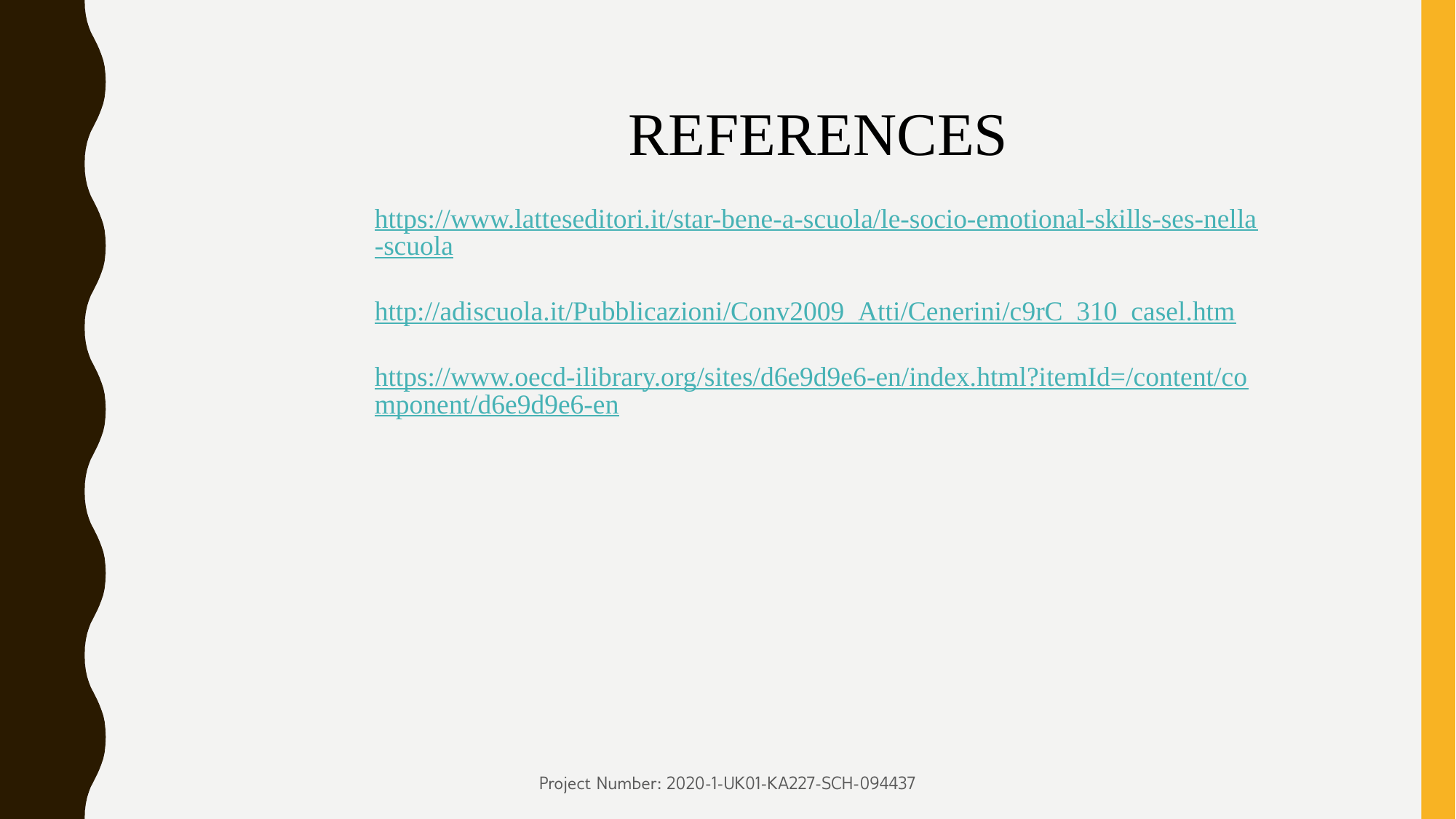

REFERENCES

https://www.latteseditori.it/star-bene-a-scuola/le-socio-emotional-skills-ses-nella-scuola

http://adiscuola.it/Pubblicazioni/Conv2009_Atti/Cenerini/c9rC_310_casel.htm

https://www.oecd-ilibrary.org/sites/d6e9d9e6-en/index.html?itemId=/content/component/d6e9d9e6-en

Project Number: 2020-1-UK01-KA227-SCH-094437